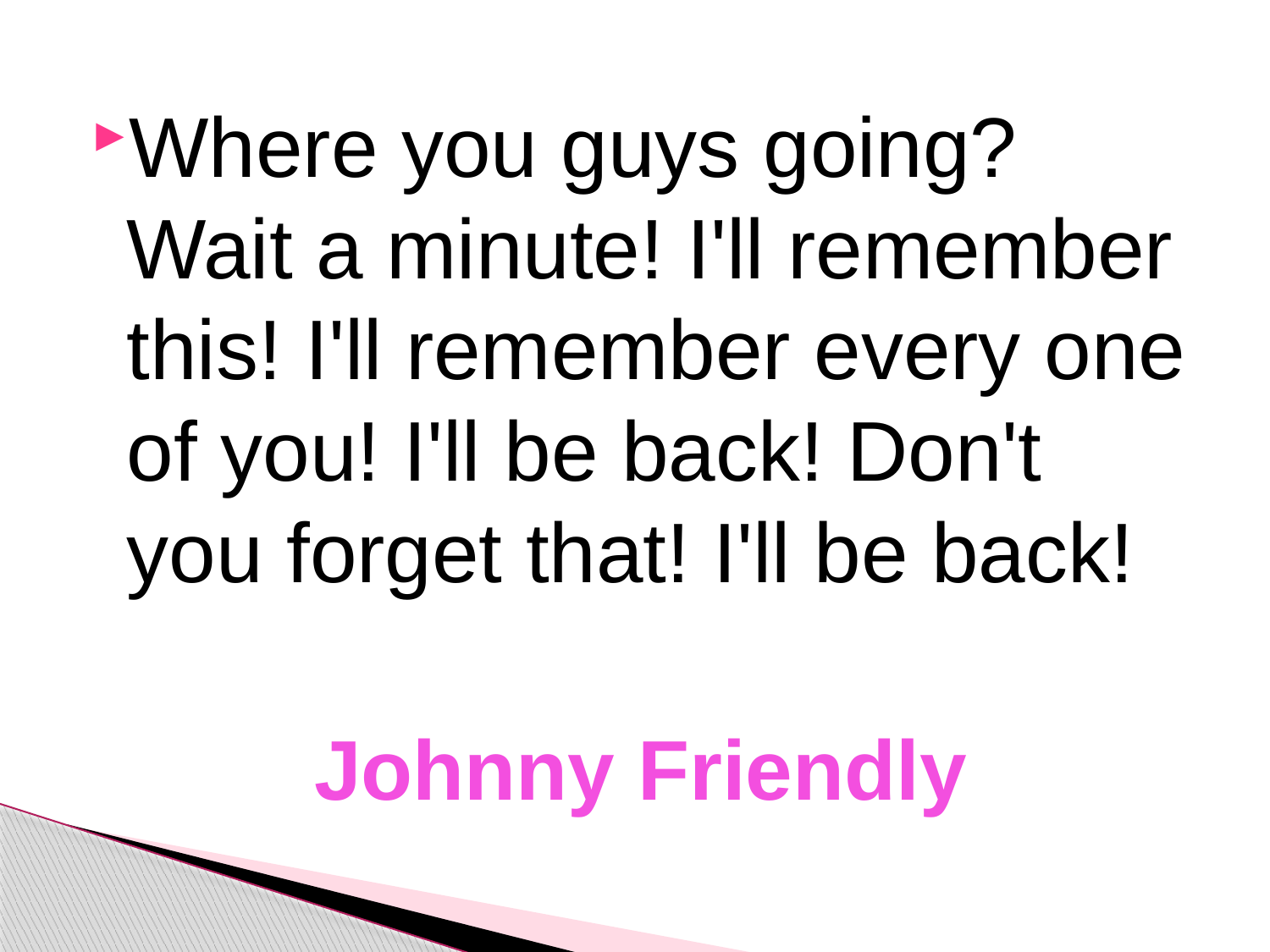

#
Where you guys going? Wait a minute! I'll remember this! I'll remember every one of you! I'll be back! Don't you forget that! I'll be back!

Johnny Friendly